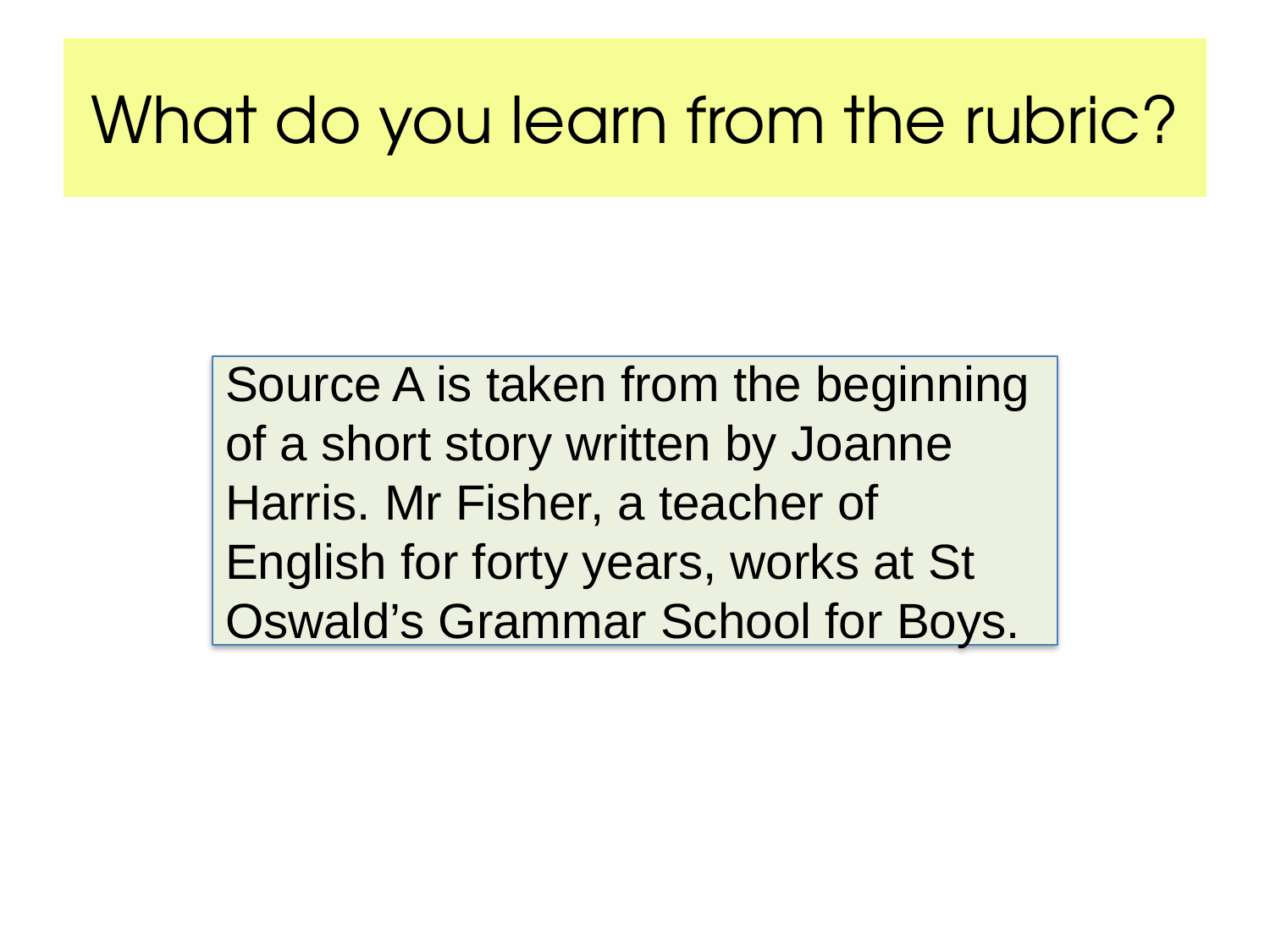

# What do you learn from the rubric?

Source A is taken from the beginning of a short story written by Joanne Harris. Mr Fisher, a teacher of English for forty years, works at St Oswald’s Grammar School for Boys.